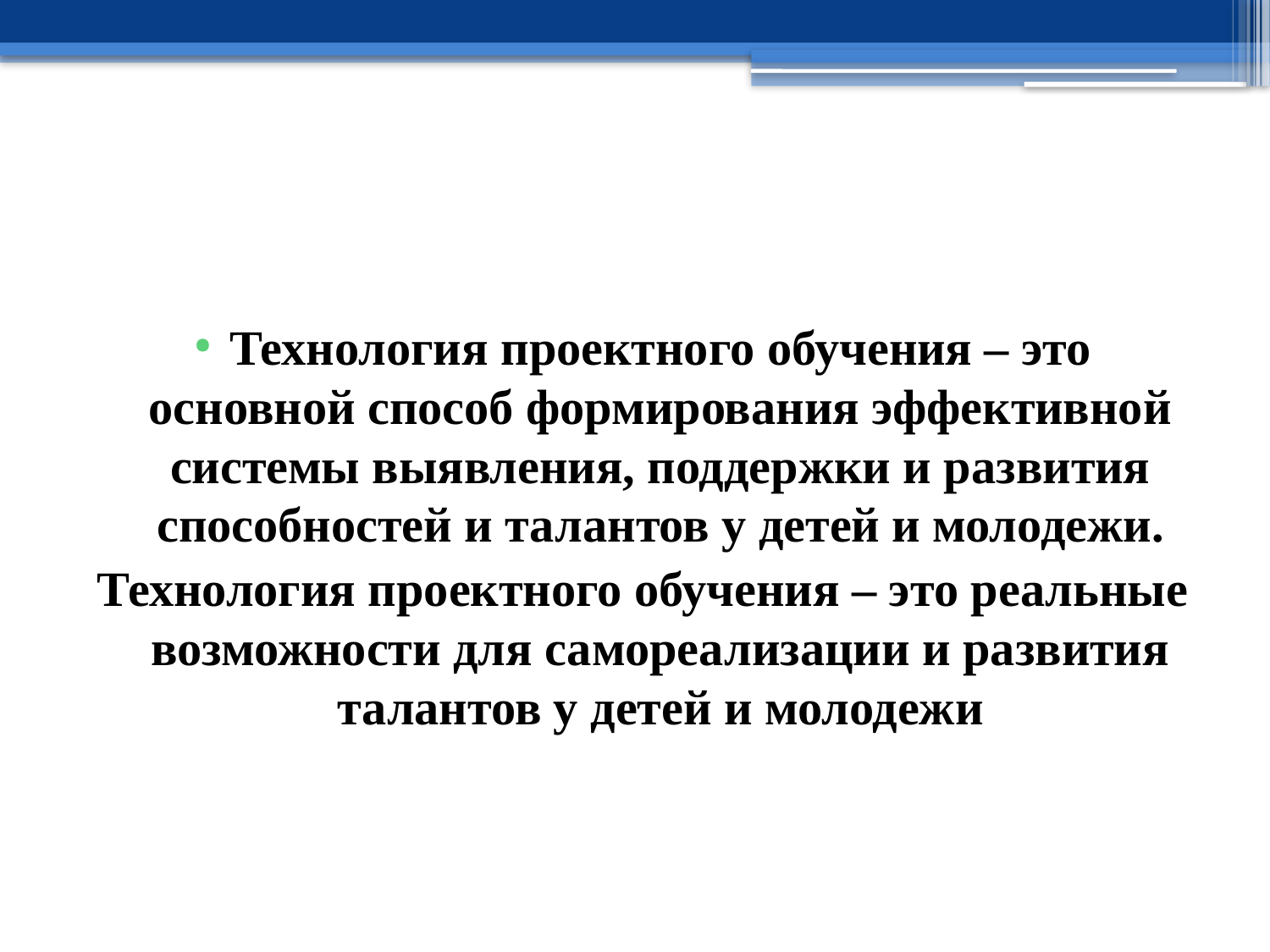

Технология проектного обучения – это основной способ формирования эффективной системы выявления, поддержки и развития способностей и талантов у детей и молодежи.
Технология проектного обучения – это реальные возможности для самореализации и развития талантов у детей и молодежи

#